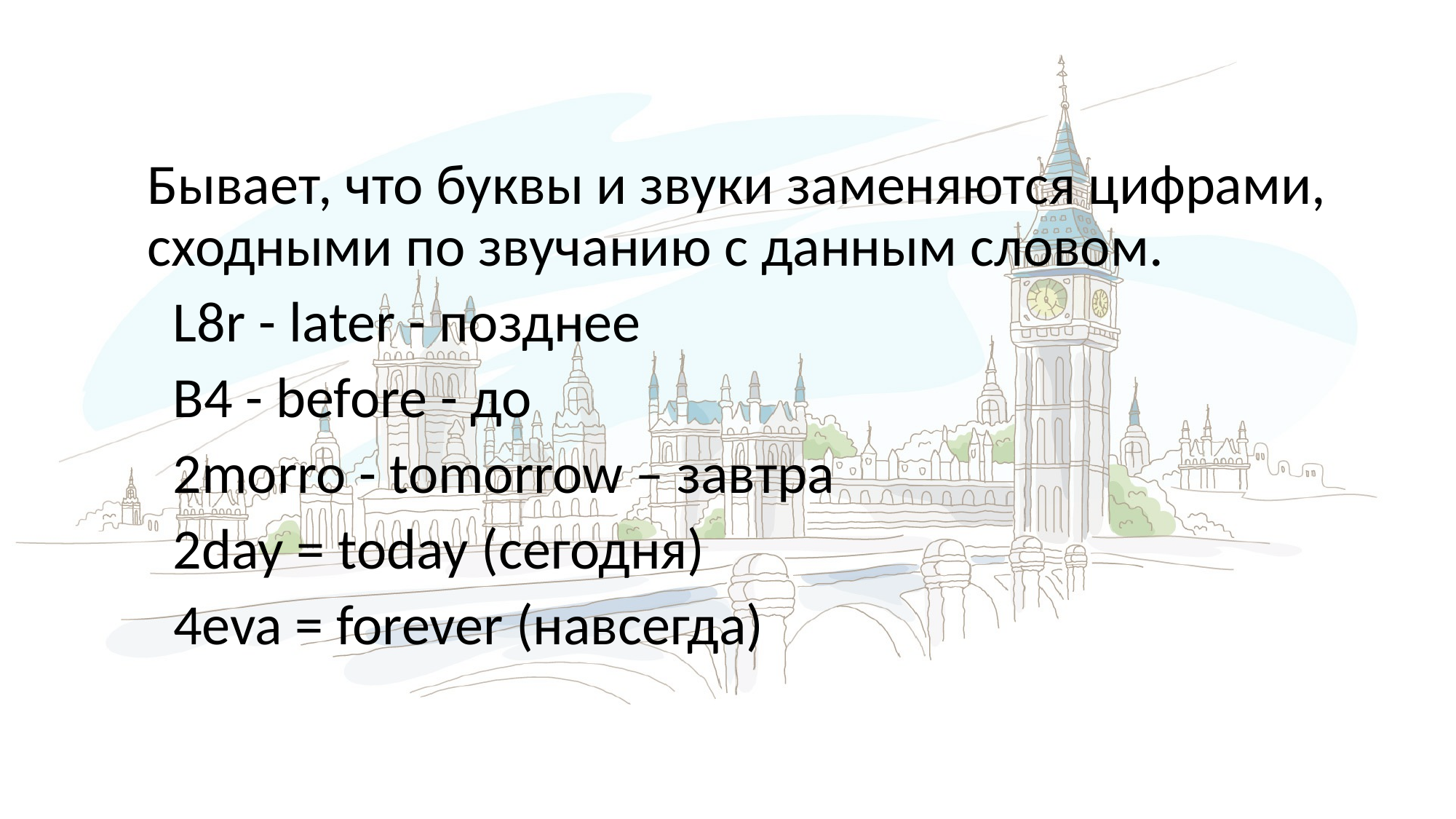

Бывает, что буквы и звуки заменяются цифрами, сходными по звучанию с данным словом.
  L8r - later - позднее
  B4 - before - до
  2morro - tomorrow – завтра
  2day = today (сегодня)
  4eva = forever (навсегда)